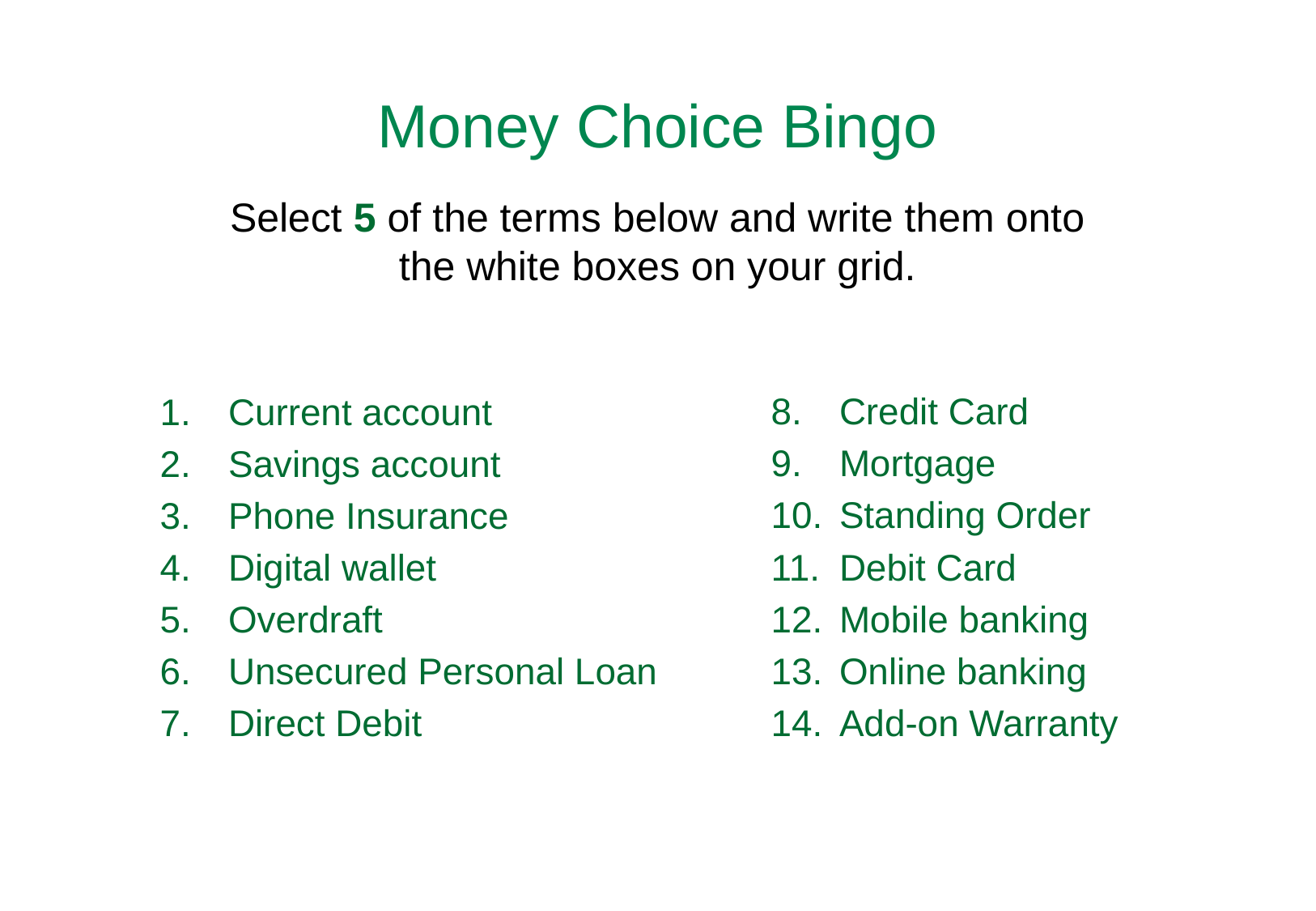

# Money Choice Bingo
Select 5 of the terms below and write them onto the white boxes on your grid.
Current account
Savings account
Phone Insurance
Digital wallet
Overdraft
Unsecured Personal Loan
Direct Debit
Credit Card
Mortgage
Standing Order
Debit Card
Mobile banking
Online banking
Add-on Warranty